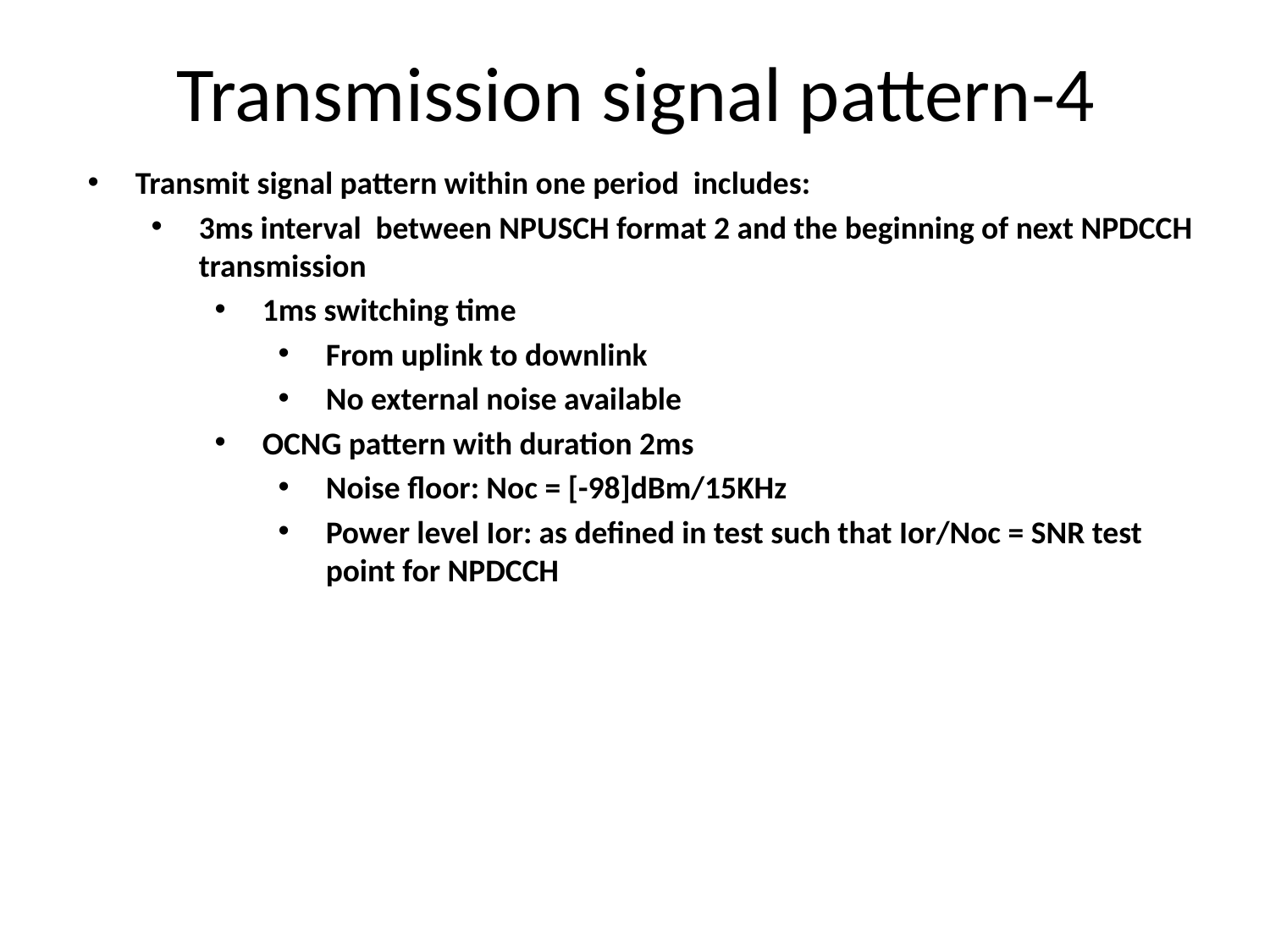

# Transmission signal pattern-4
Transmit signal pattern within one period  includes:
3ms interval  between NPUSCH format 2 and the beginning of next NPDCCH transmission
1ms switching time
From uplink to downlink
No external noise available
OCNG pattern with duration 2ms
Noise floor: Noc = [-98]dBm/15KHz
Power level Ior: as defined in test such that Ior/Noc = SNR test point for NPDCCH